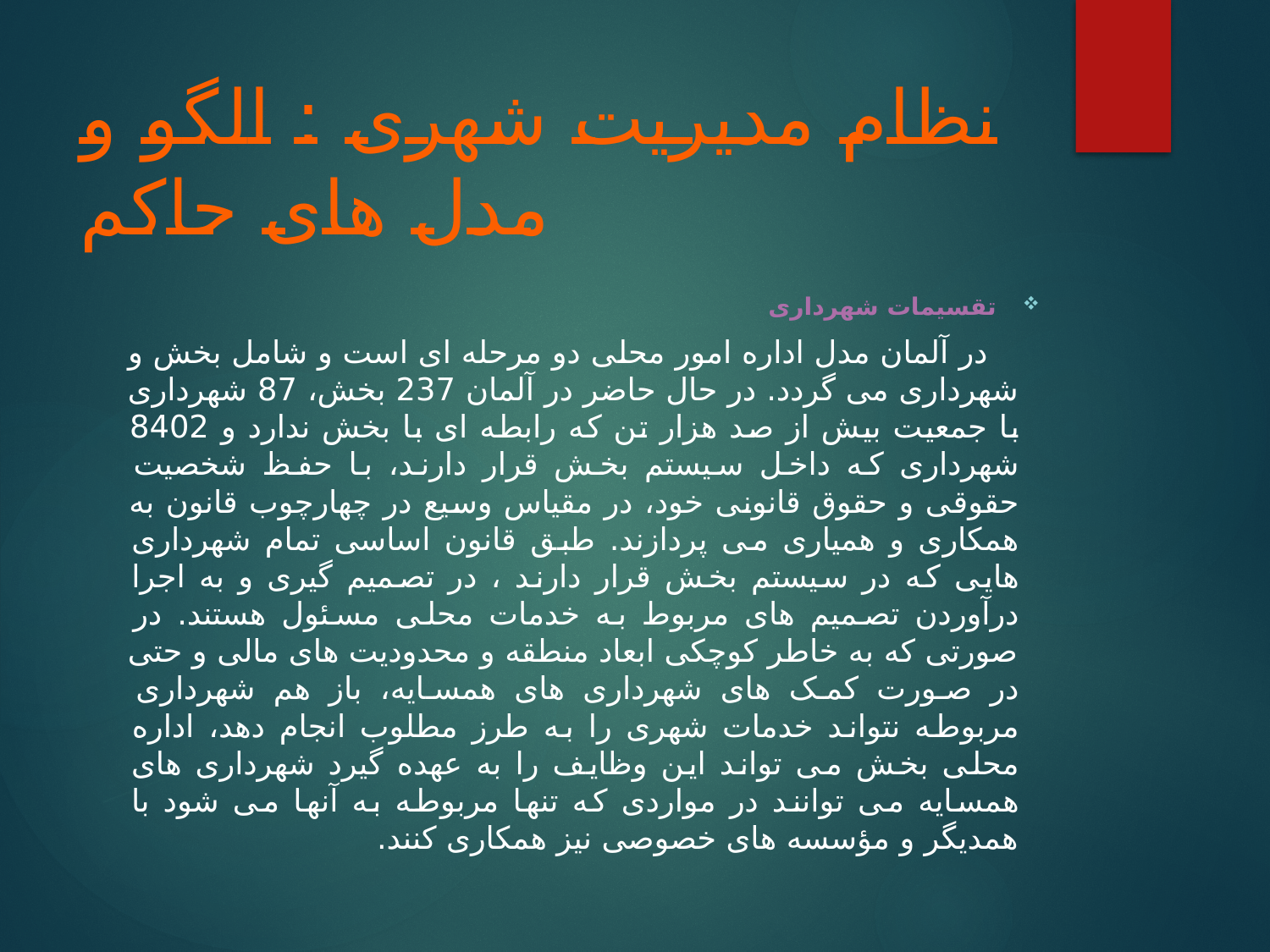

# نظام مدیریت شهری : الگو و مدل های حاکم
تقسیمات شهرداری
   در آلمان مدل اداره امور محلی دو مرحله ای است و شامل بخش و شهرداری می گردد. در حال حاضر در آلمان 237 بخش، 87 شهرداری با جمعیت بیش از صد هزار تن که رابطه ای با بخش ندارد و 8402 شهرداری که داخل سیستم بخش قرار دارند، با حفظ شخصیت حقوقی و حقوق قانونی خود، در مقیاس وسیع در چهارچوب قانون به همکاری و همیاری می پردازند. طبق قانون اساسی تمام شهرداری هایی که در سیستم بخش قرار دارند ، در تصمیم گیری و به اجرا درآوردن تصمیم های مربوط به خدمات محلی مسئول هستند. در صورتی که به خاطر کوچکی ابعاد منطقه و محدودیت های مالی و حتی در صورت کمک های شهرداری های همسایه، باز هم شهرداری مربوطه نتواند خدمات شهری را به طرز مطلوب انجام دهد، اداره محلی بخش می تواند این وظایف را به عهده گیرد شهرداری های همسایه می توانند در مواردی که تنها مربوطه به آنها می شود با همدیگر و مؤسسه های خصوصی نیز همکاری کنند.